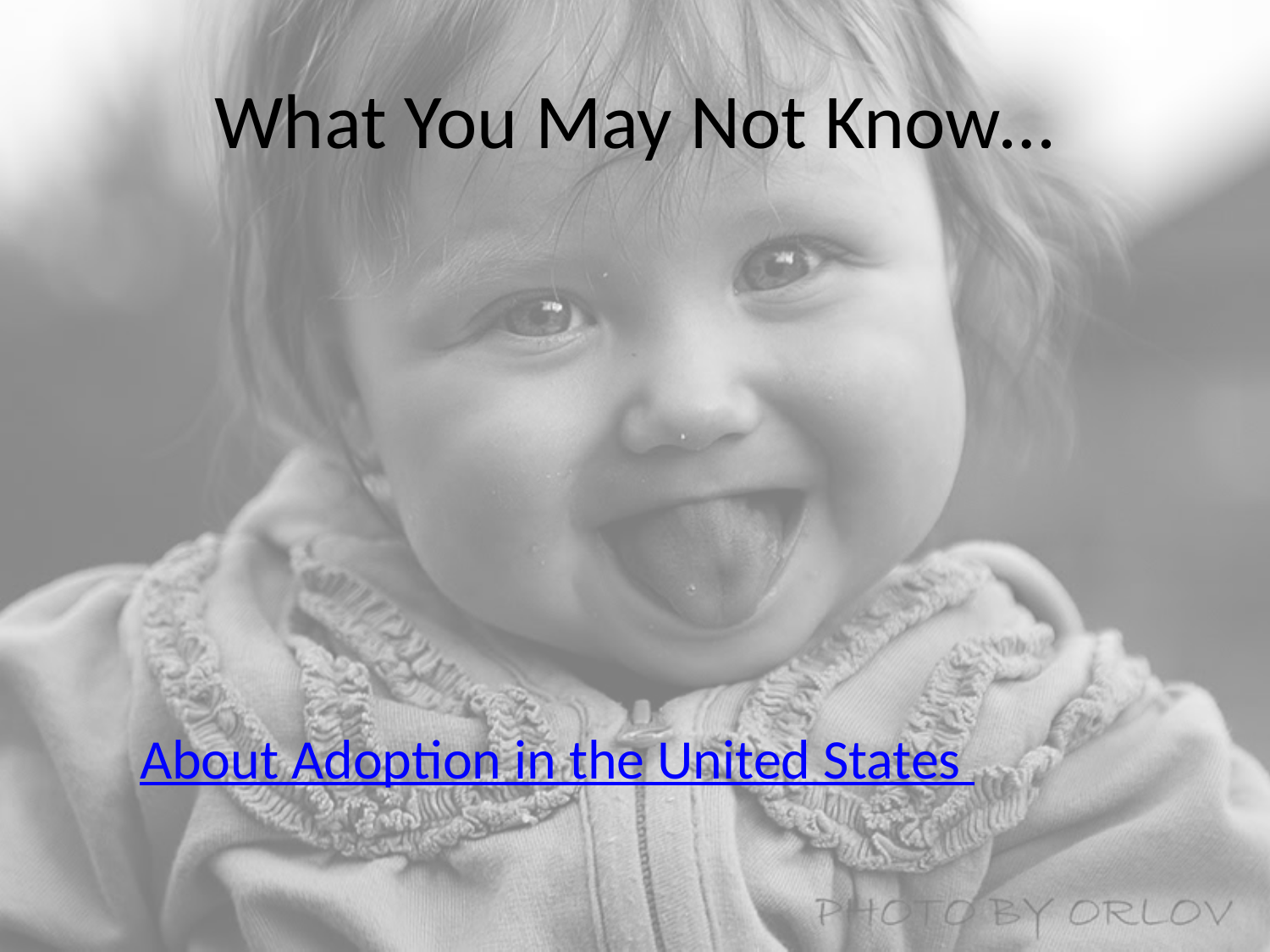

# What You May Not Know…

About Adoption in the United States